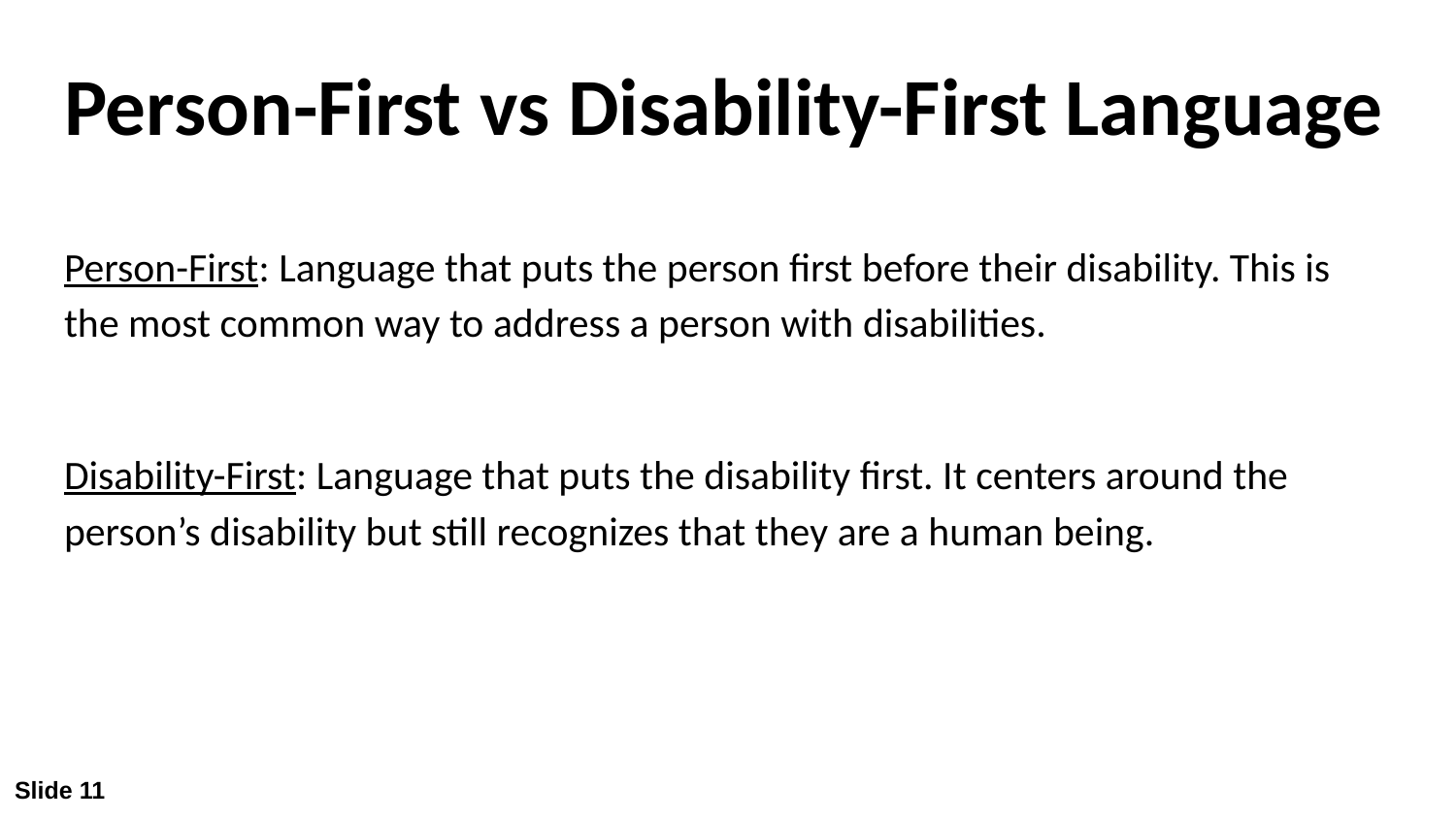

# Person-First vs Disability-First Language
Person-First: Language that puts the person first before their disability. This is the most common way to address a person with disabilities.

Disability-First: Language that puts the disability first. It centers around the person’s disability but still recognizes that they are a human being.
Slide 11